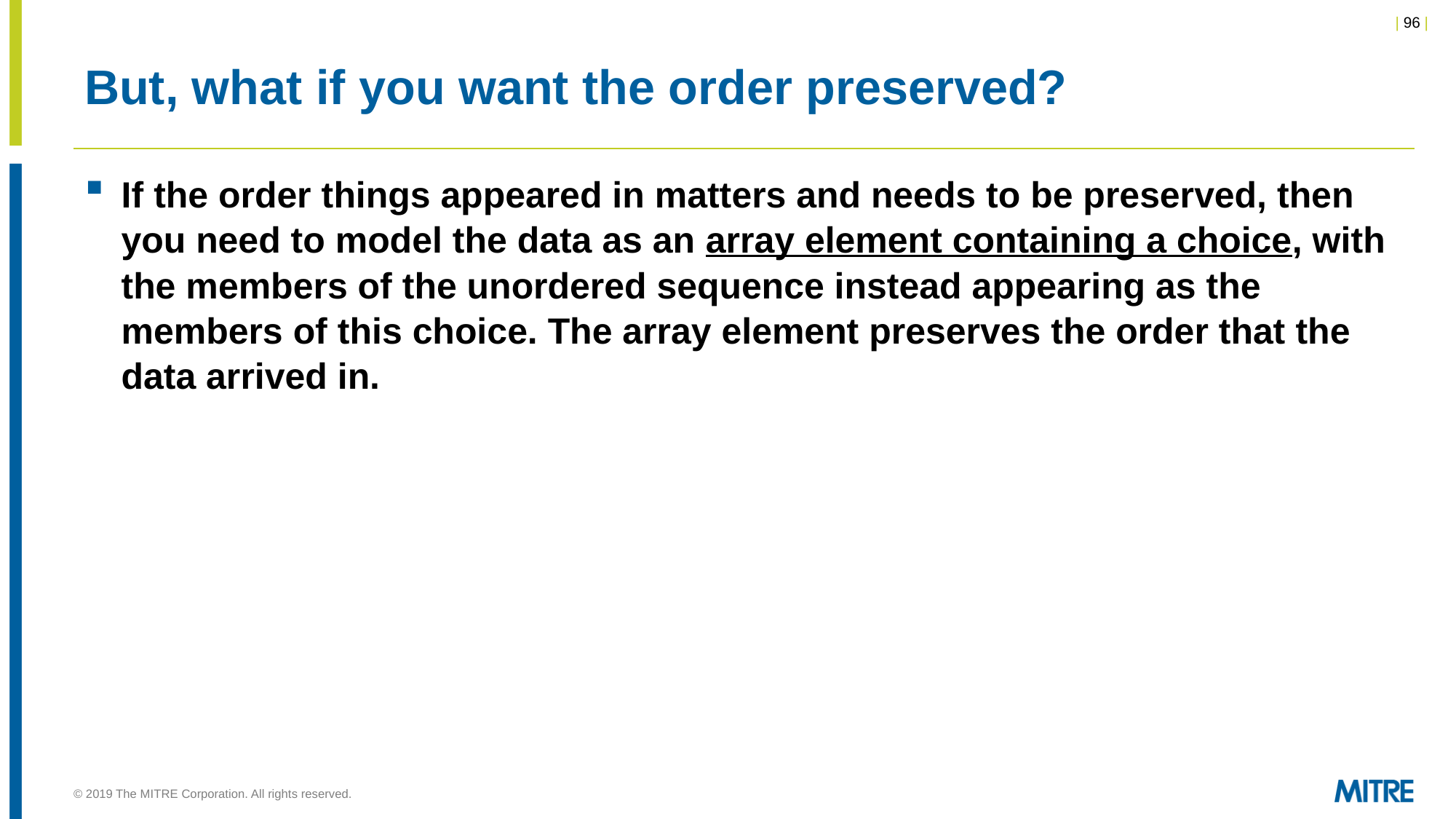

# But, what if you want the order preserved?
If the order things appeared in matters and needs to be preserved, then you need to model the data as an array element containing a choice, with the members of the unordered sequence instead appearing as the members of this choice. The array element preserves the order that the data arrived in.

© 2019 The MITRE Corporation. All rights reserved.